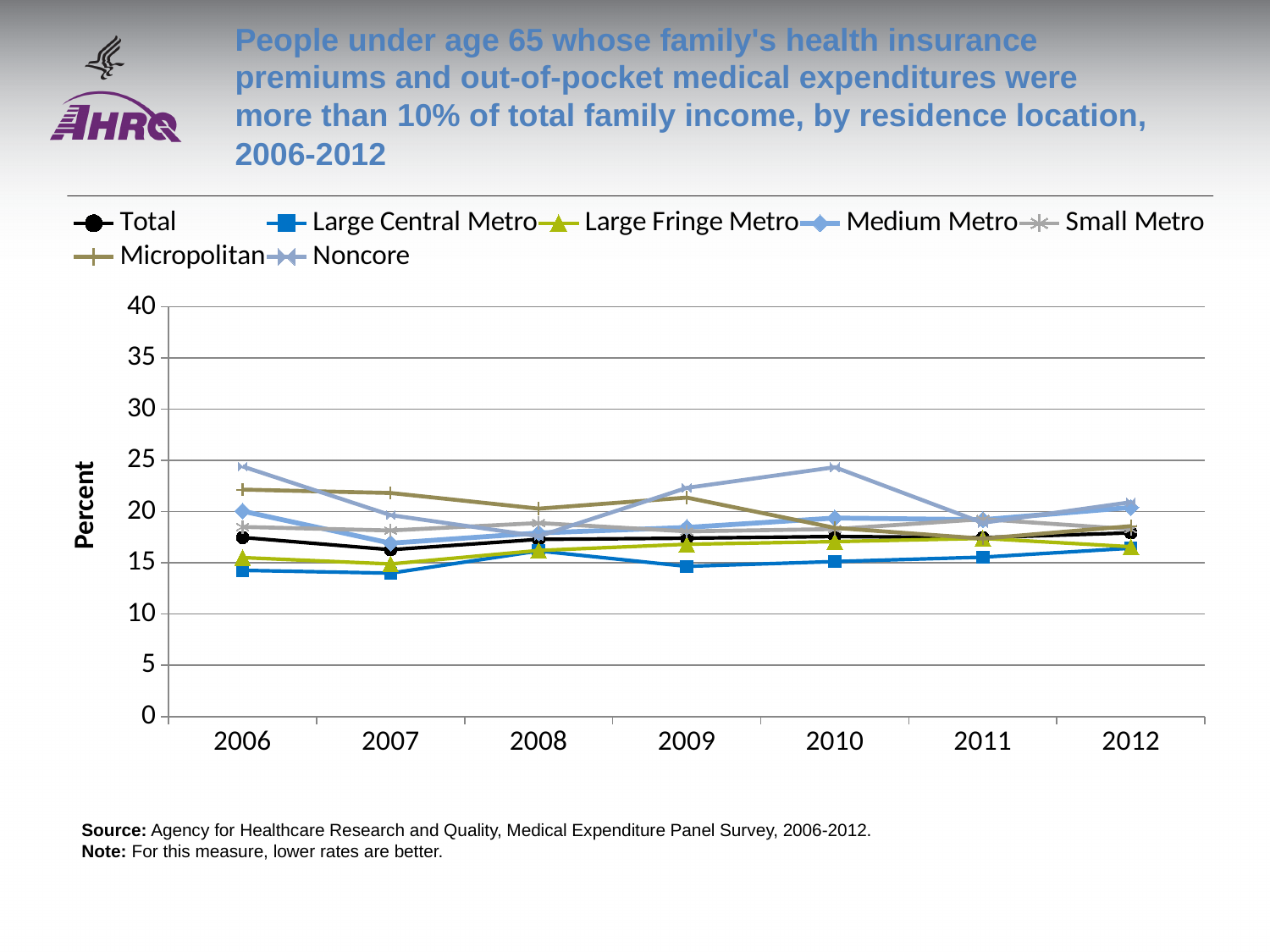

# People under age 65 whose family's health insurance premiums and out-of-pocket medical expenditures were more than 10% of total family income, by residence location, 2006-2012

### Chart

| Category | Total | Large Central Metro | Large Fringe Metro | Medium Metro | Small Metro | Micropolitan | Noncore |
|---|---|---|---|---|---|---|---|
| 2006 | 17.473790999999995 | 14.267359 | 15.512306000000002 | 20.044281000000005 | 18.503742999999996 | 22.146515 | 24.410301999999998 |
| 2007 | 16.280225999999995 | 13.991989 | 14.891464000000001 | 16.913402999999995 | 18.159070000000003 | 21.815983 | 19.655461 |
| 2008 | 17.290557 | 16.158771000000005 | 16.208821999999998 | 17.916999 | 18.887706999999995 | 20.292239999999996 | 17.597635999999998 |
| 2009 | 17.400827 | 14.656009000000001 | 16.810611000000005 | 18.455765999999997 | 18.071508 | 21.367045999999995 | 22.317448 |
| 2010 | 17.56691 | 15.126266 | 17.069748999999998 | 19.372484 | 18.295132999999996 | 18.411718 | 24.337407 |
| 2011 | 17.459810999999995 | 15.552857000000003 | 17.38145 | 19.212831 | 19.259725999999997 | 17.362202999999997 | 18.903541999999998 |
| 2012 | 17.927021999999997 | 16.425718999999994 | 16.576268 | 20.402966 | 18.287152 | 18.585216999999997 | 20.919993000000005 |
Source: Agency for Healthcare Research and Quality, Medical Expenditure Panel Survey, 2006-2012.
Note: For this measure, lower rates are better.